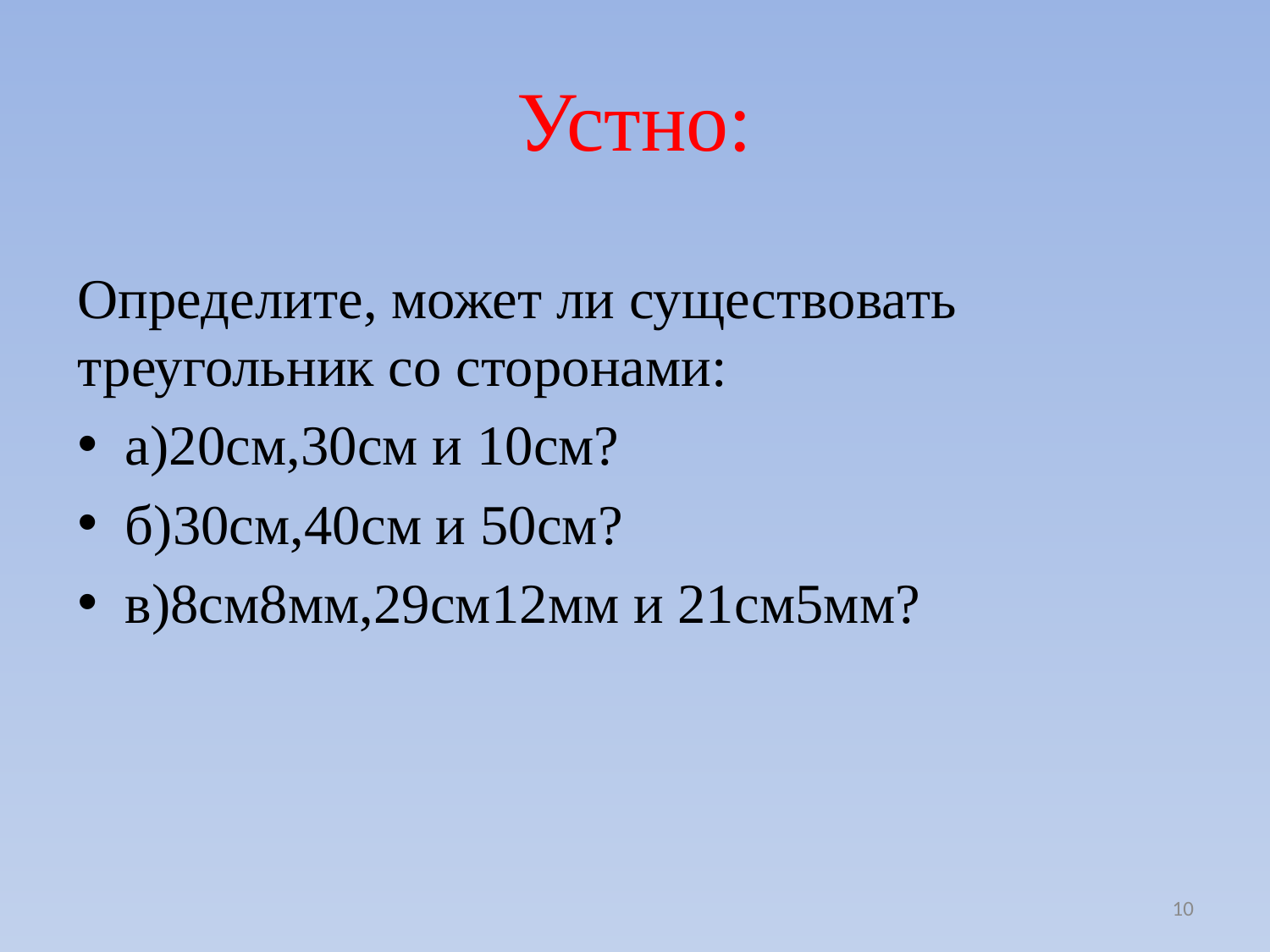

# Устно:
Определите, может ли существовать треугольник со сторонами:
а)20см,30см и 10см?
б)30см,40см и 50см?
в)8см8мм,29см12мм и 21см5мм?

10